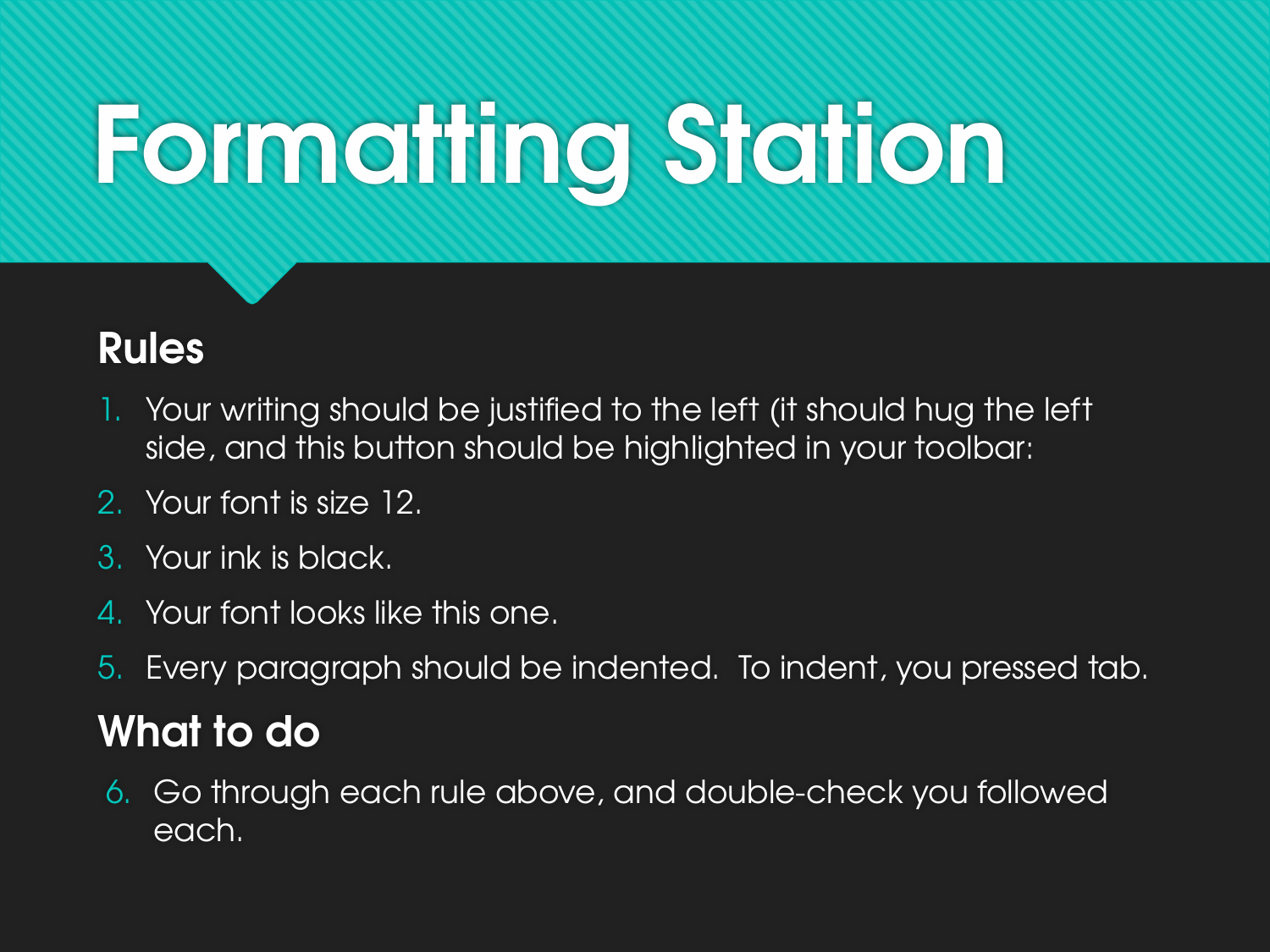

# Formatting Station
Rules
Your writing should be justified to the left (it should hug the left side, and this button should be highlighted in your toolbar:
Your font is size 12.
Your ink is black.
Your font looks like this one.
Every paragraph should be indented.  To indent, you pressed tab.
What to do
Go through each rule above, and double-check you followed each.